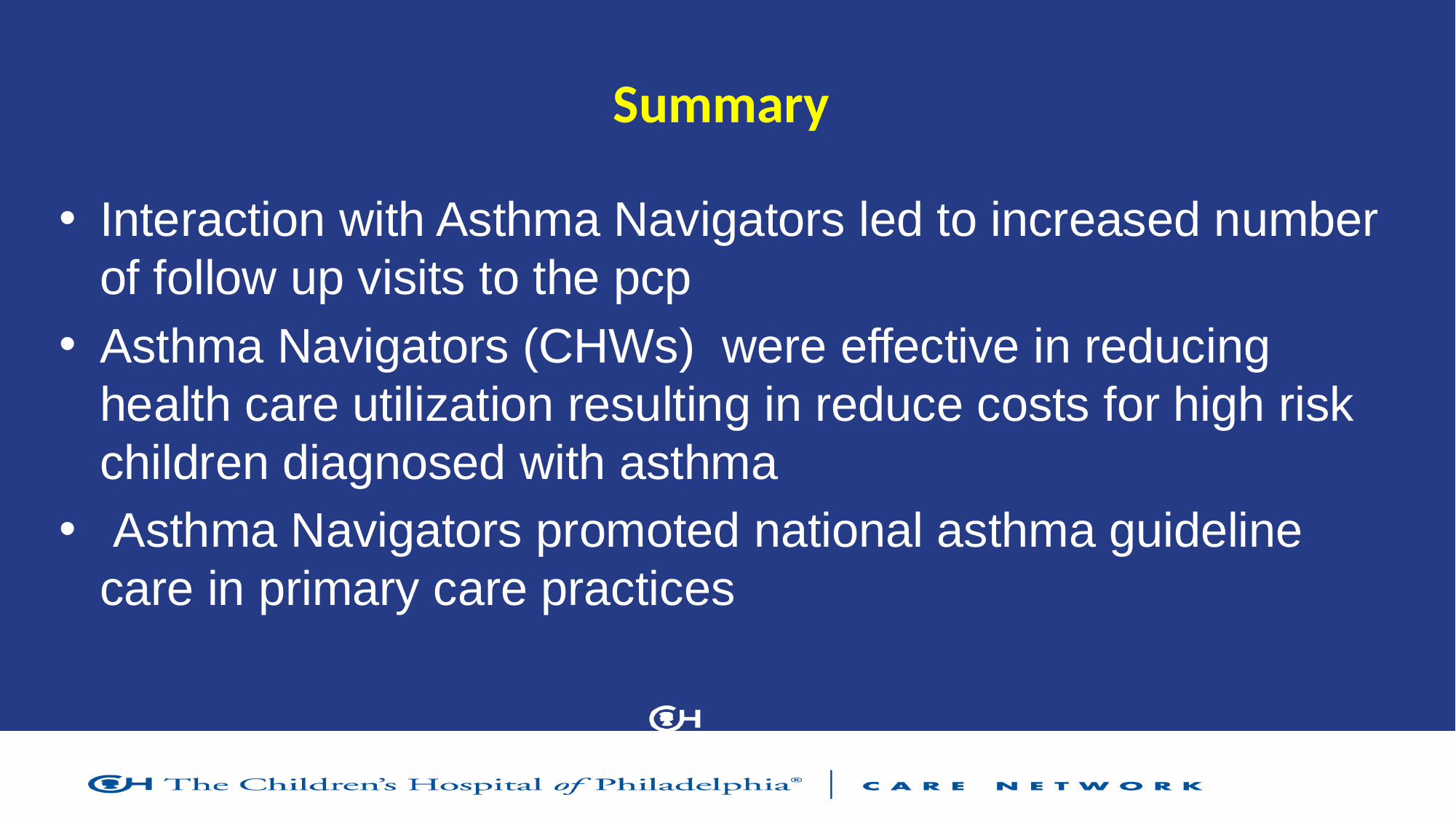

# Summary
Interaction with Asthma Navigators led to increased number of follow up visits to the pcp
Asthma Navigators (CHWs)  were effective in reducing health care utilization resulting in reduce costs for high risk children diagnosed with asthma
 Asthma Navigators promoted national asthma guideline care in primary care practices